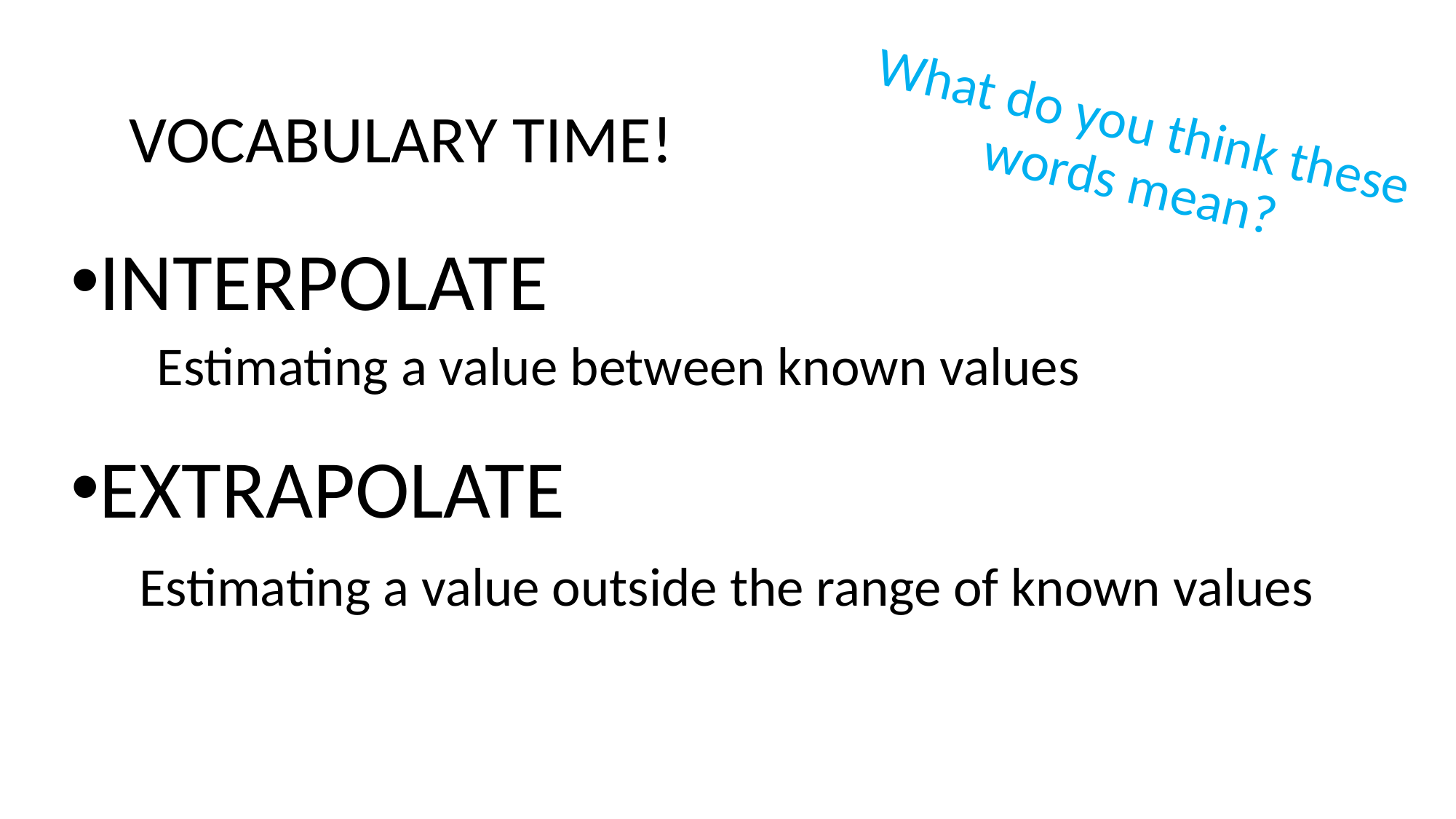

VOCABULARY TIME!
# What do you think these words mean?
INTERPOLATE

EXTRAPOLATE
Estimating a value between known values
Estimating a value outside the range of known values